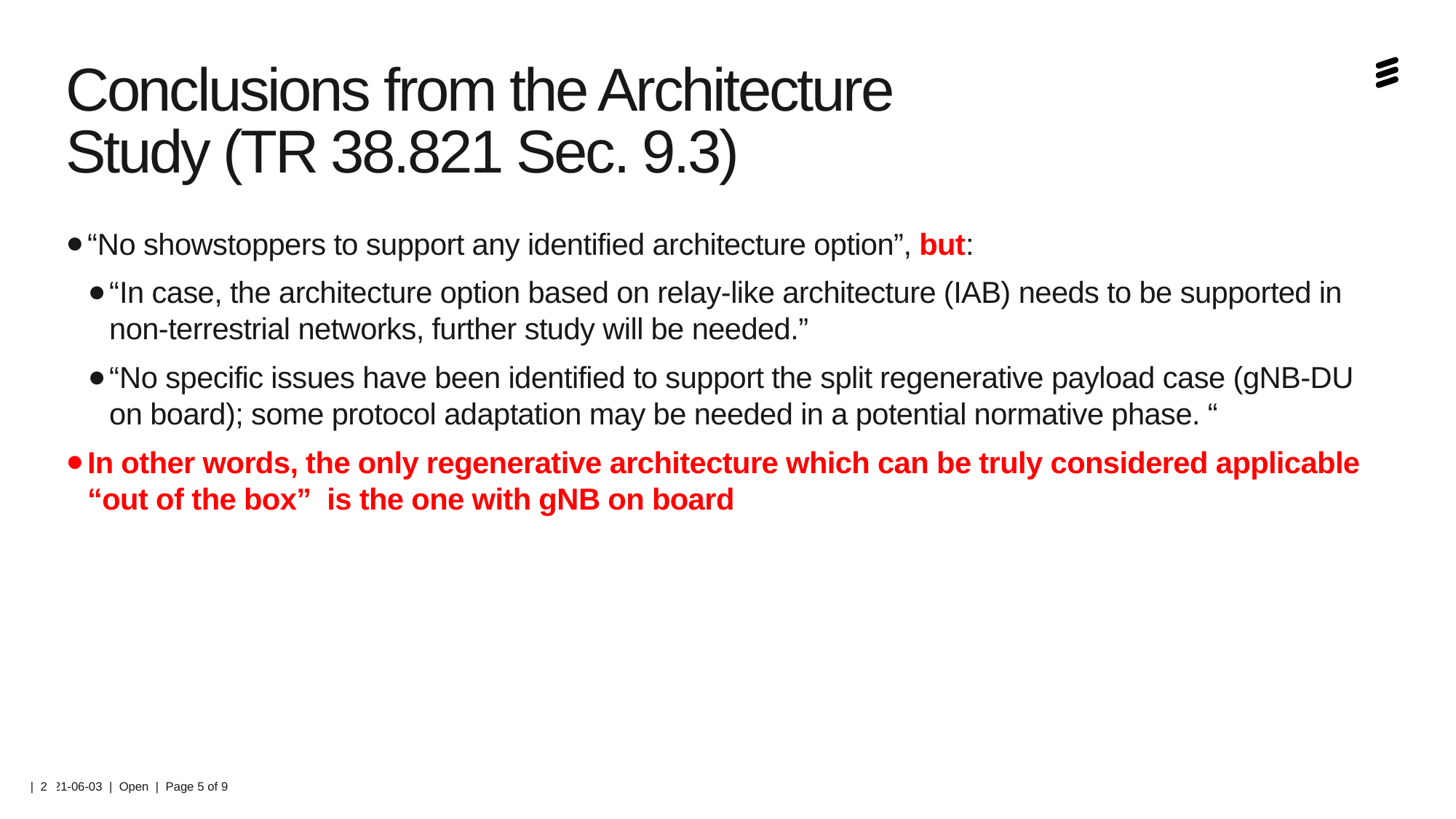

# Conclusions from the Architecture Study (TR 38.821 Sec. 9.3)
“No showstoppers to support any identified architecture option”, but:
“In case, the architecture option based on relay-like architecture (IAB) needs to be supported in non-terrestrial networks, further study will be needed.”
“No specific issues have been identified to support the split regenerative payload case (gNB-DU on board); some protocol adaptation may be needed in a potential normative phase. “
In other words, the only regenerative architecture which can be truly considered applicable “out of the box”  is the one with gNB on board